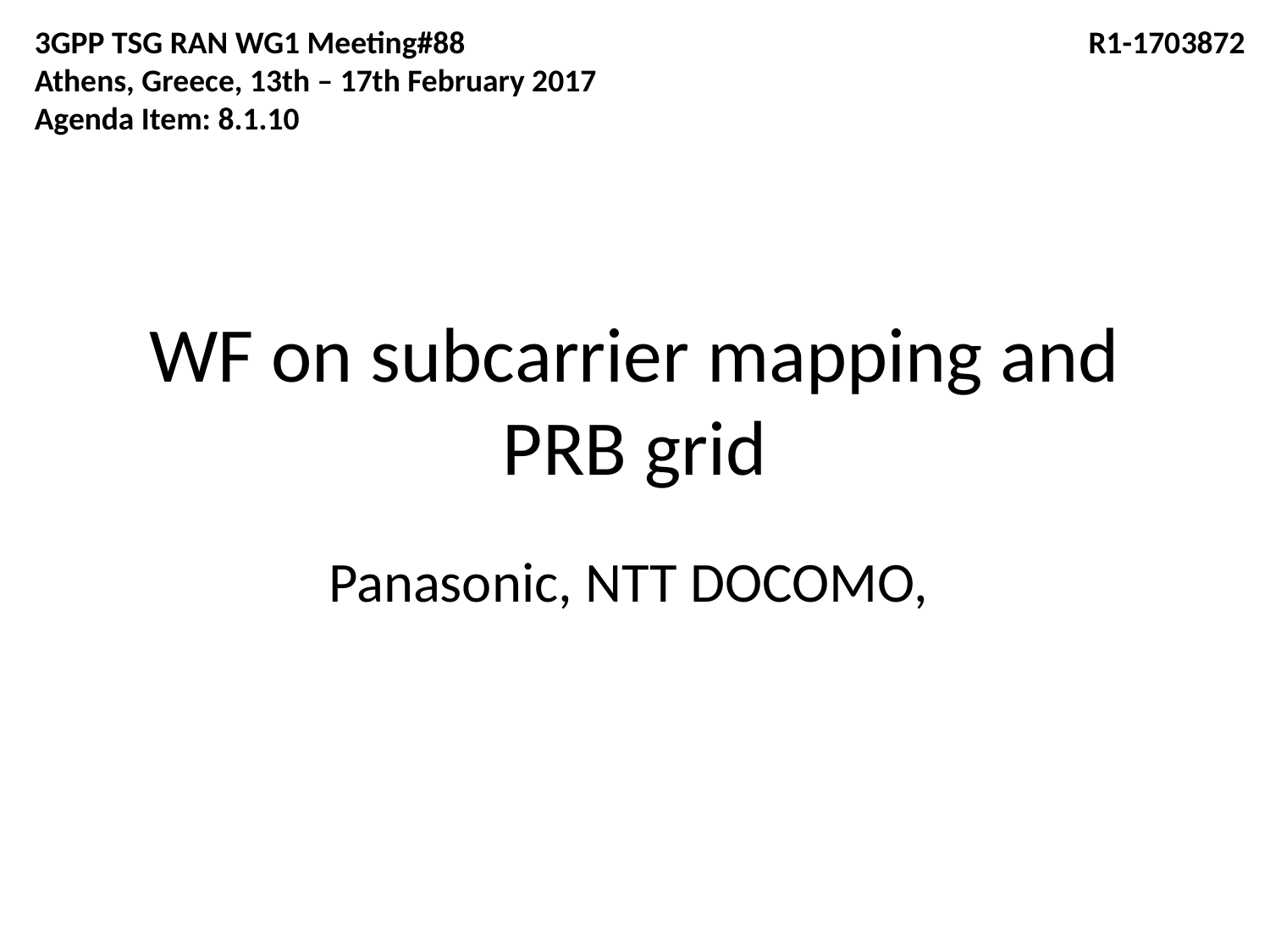

3GPP TSG RAN WG1 Meeting#88                                               	                       R1-1703872
Athens, Greece, 13th – 17th February 2017
Agenda Item: 8.1.10
# WF on subcarrier mapping and PRB grid
Panasonic, NTT DOCOMO,